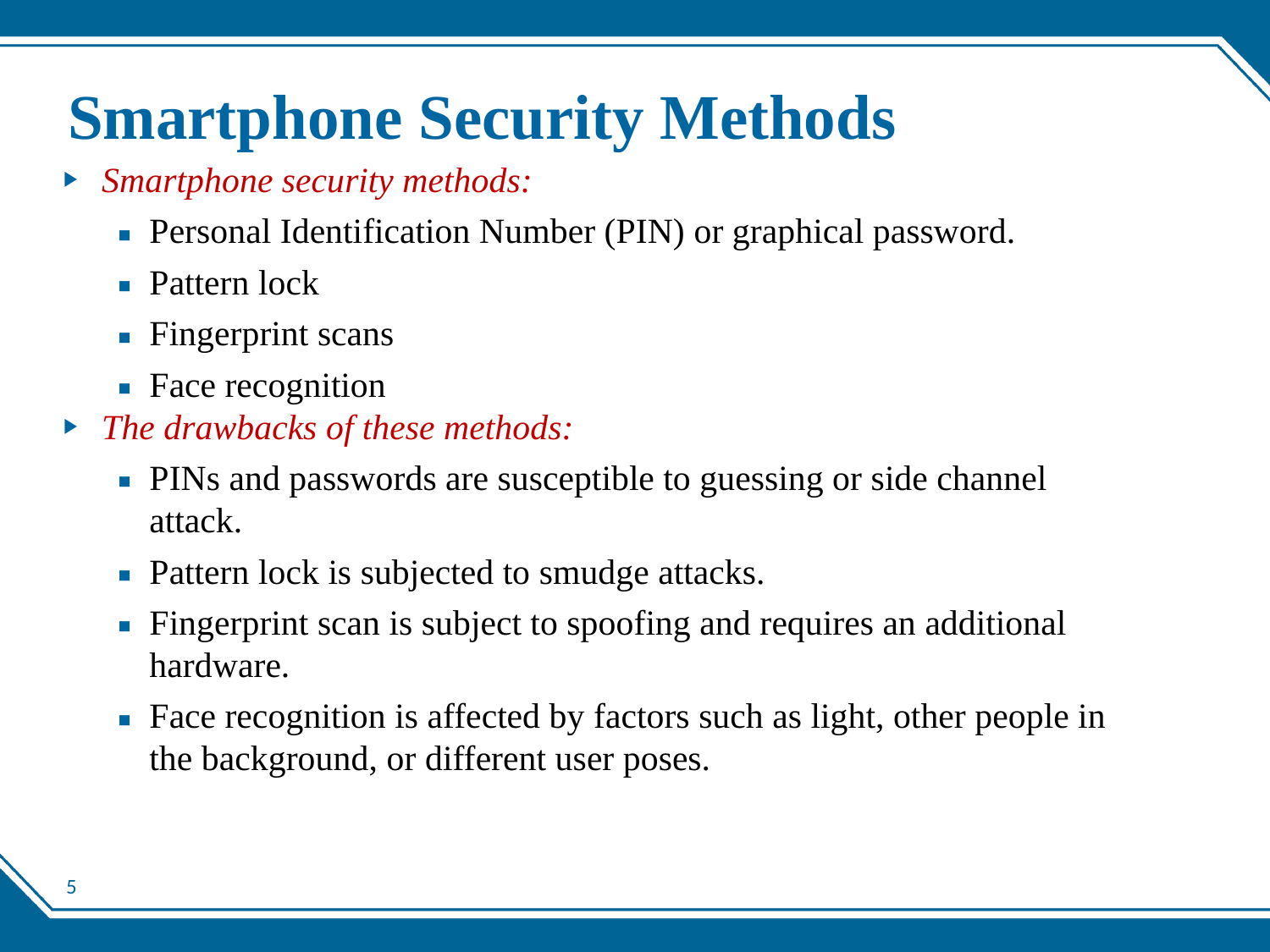

# Smartphone Security Methods
Smartphone security methods:
Personal Identification Number (PIN) or graphical password.
Pattern lock
Fingerprint scans
Face recognition
The drawbacks of these methods:
PINs and passwords are susceptible to guessing or side channel attack.
Pattern lock is subjected to smudge attacks.
Fingerprint scan is subject to spoofing and requires an additional hardware.
Face recognition is affected by factors such as light, other people in the background, or different user poses.